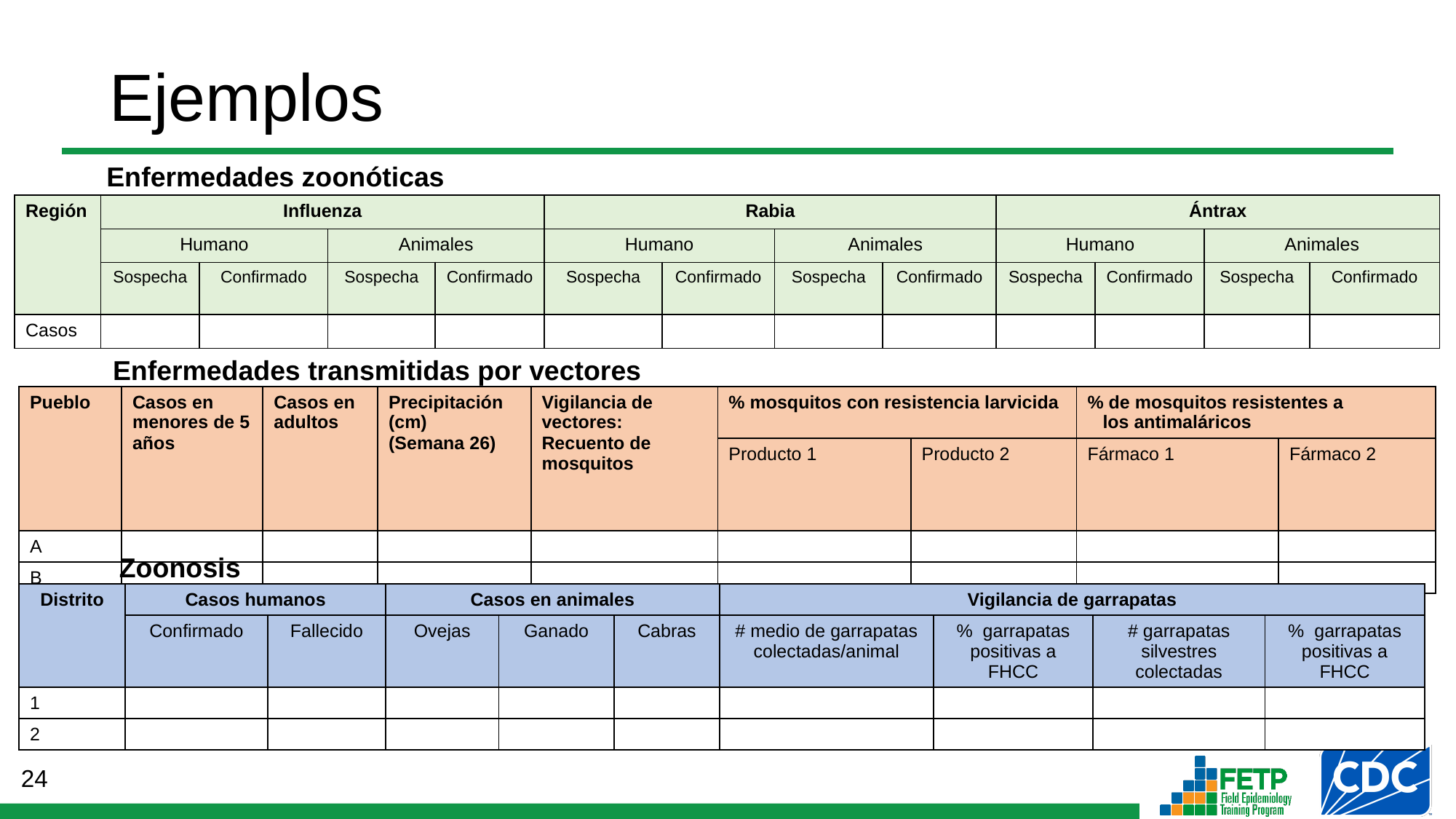

# Ejemplos
Enfermedades zoonóticas
| Región | Influenza |  |  |  | Rabia |  |  |  | Ántrax |  |  |  |
| --- | --- | --- | --- | --- | --- | --- | --- | --- | --- | --- | --- | --- |
|  | Humano |  | Animales |  | Humano |  | Animales |  | Humano |  | Animales |  |
|  | Sospecha | Confirmado | Sospecha | Confirmado | Sospecha | Confirmado | Sospecha | Confirmado | Sospecha | Confirmado | Sospecha | Confirmado |
| Casos |  |  |  |  |  |  |  |  |  |  |  |  |
Enfermedades transmitidas por vectores
| Pueblo | Casos en menores de 5 años | Casos en adultos | Precipitación (cm) (Semana 26) | Vigilancia de vectores: Recuento de mosquitos | % mosquitos con resistencia larvicida |  | % de mosquitos resistentes a los antimaláricos |  |
| --- | --- | --- | --- | --- | --- | --- | --- | --- |
|  |  |  |  |  | Producto 1 | Producto 2 | Fármaco 1 | Fármaco 2 |
| A |  |  |  |  |  |  |  |  |
| B |  |  |  |  |  |  |  |  |
Zoonosis
| Distrito | Casos humanos |  | Casos en animales |  |  | Vigilancia de garrapatas |  |  |  |
| --- | --- | --- | --- | --- | --- | --- | --- | --- | --- |
|  | Confirmado | Fallecido | Ovejas | Ganado | Cabras | # medio de garrapatas colectadas/animal | % garrapatas positivas a FHCC | # garrapatas silvestres colectadas | % garrapatas positivas a FHCC |
| 1 |  |  |  |  |  |  |  |  |  |
| 2 |  |  |  |  |  |  |  |  |  |